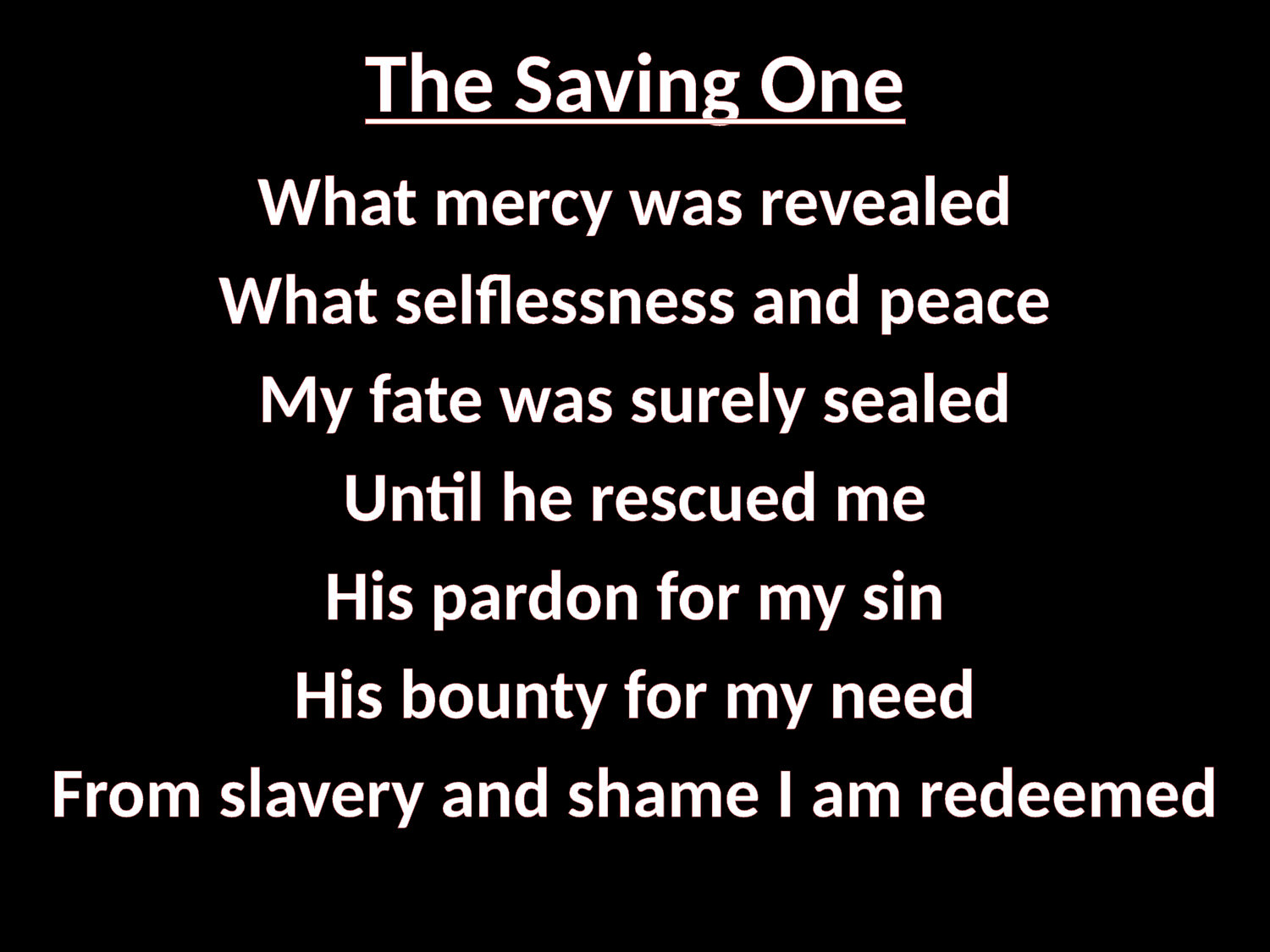

# The Saving One
What mercy was revealed
What selflessness and peace
My fate was surely sealed
Until he rescued me
His pardon for my sin
His bounty for my need
From slavery and shame I am redeemed